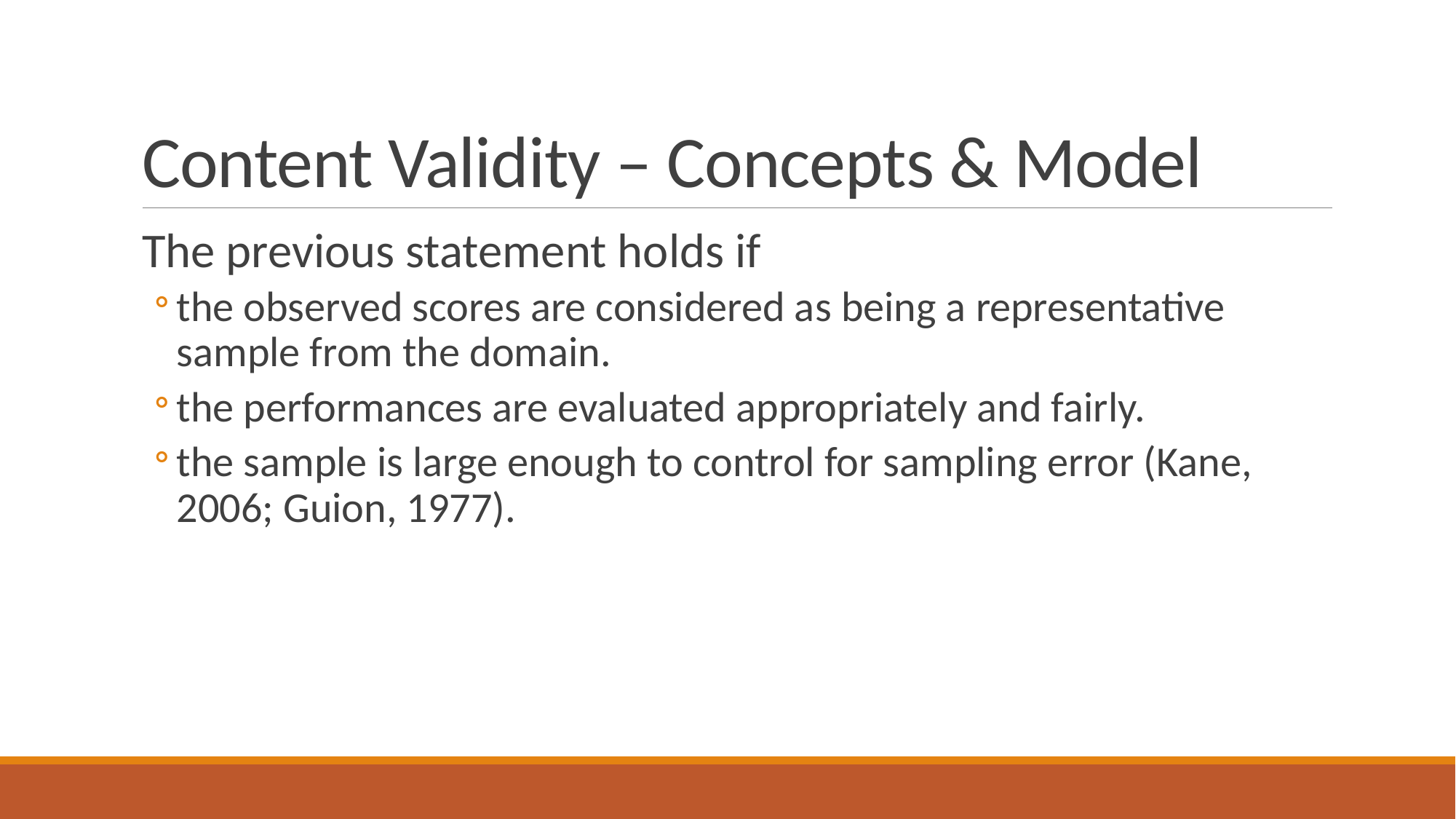

# Content Validity – Concepts & Model
The previous statement holds if
the observed scores are considered as being a representative sample from the domain.
the performances are evaluated appropriately and fairly.
the sample is large enough to control for sampling error (Kane, 2006; Guion, 1977).